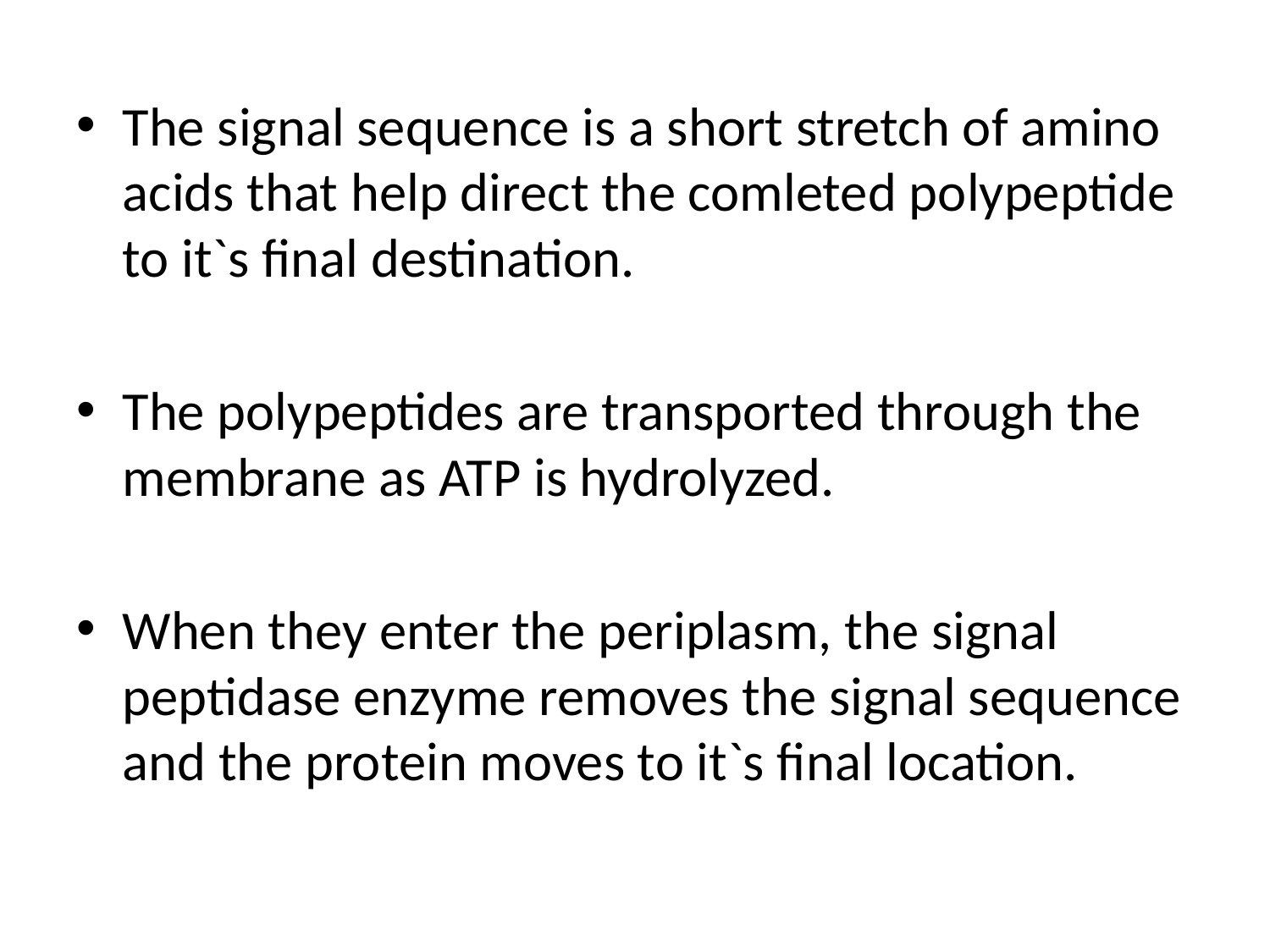

The signal sequence is a short stretch of amino acids that help direct the comleted polypeptide to it`s final destination.

The polypeptides are transported through the membrane as ATP is hydrolyzed.

When they enter the periplasm, the signal peptidase enzyme removes the signal sequence and the protein moves to it`s final location.